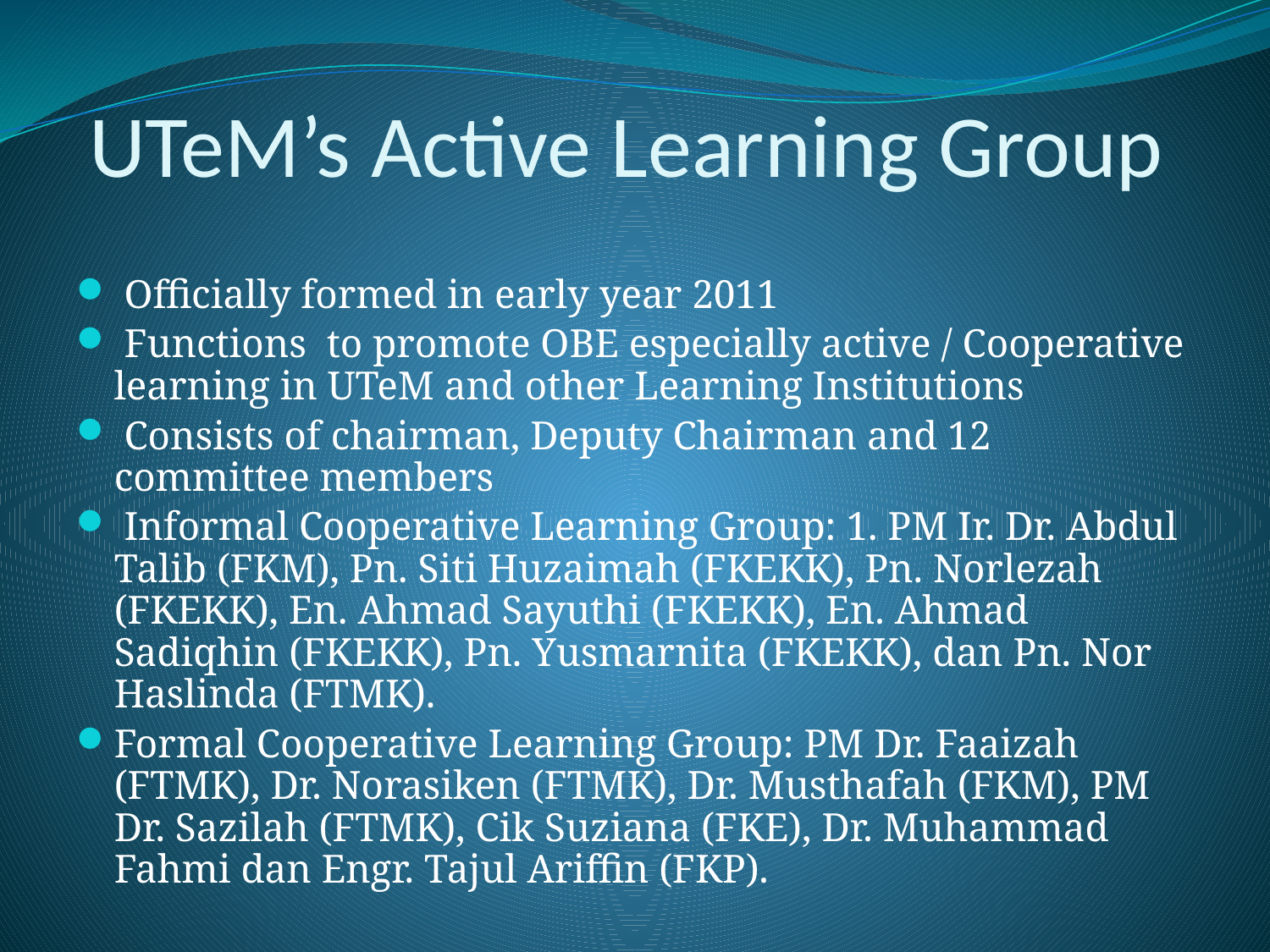

Officially formed in early year 2011
 Functions  to promote OBE especially active / Cooperative learning in UTeM and other Learning Institutions
 Consists of chairman, Deputy Chairman and 12 committee members
 Informal Cooperative Learning Group: 1. PM Ir. Dr. Abdul Talib (FKM), Pn. Siti Huzaimah (FKEKK), Pn. Norlezah (FKEKK), En. Ahmad Sayuthi (FKEKK), En. Ahmad Sadiqhin (FKEKK), Pn. Yusmarnita (FKEKK), dan Pn. Nor Haslinda (FTMK).
Formal Cooperative Learning Group: PM Dr. Faaizah (FTMK), Dr. Norasiken (FTMK), Dr. Musthafah (FKM), PM Dr. Sazilah (FTMK), Cik Suziana (FKE), Dr. Muhammad Fahmi dan Engr. Tajul Ariffin (FKP).

UTeM’s Active Learning Group